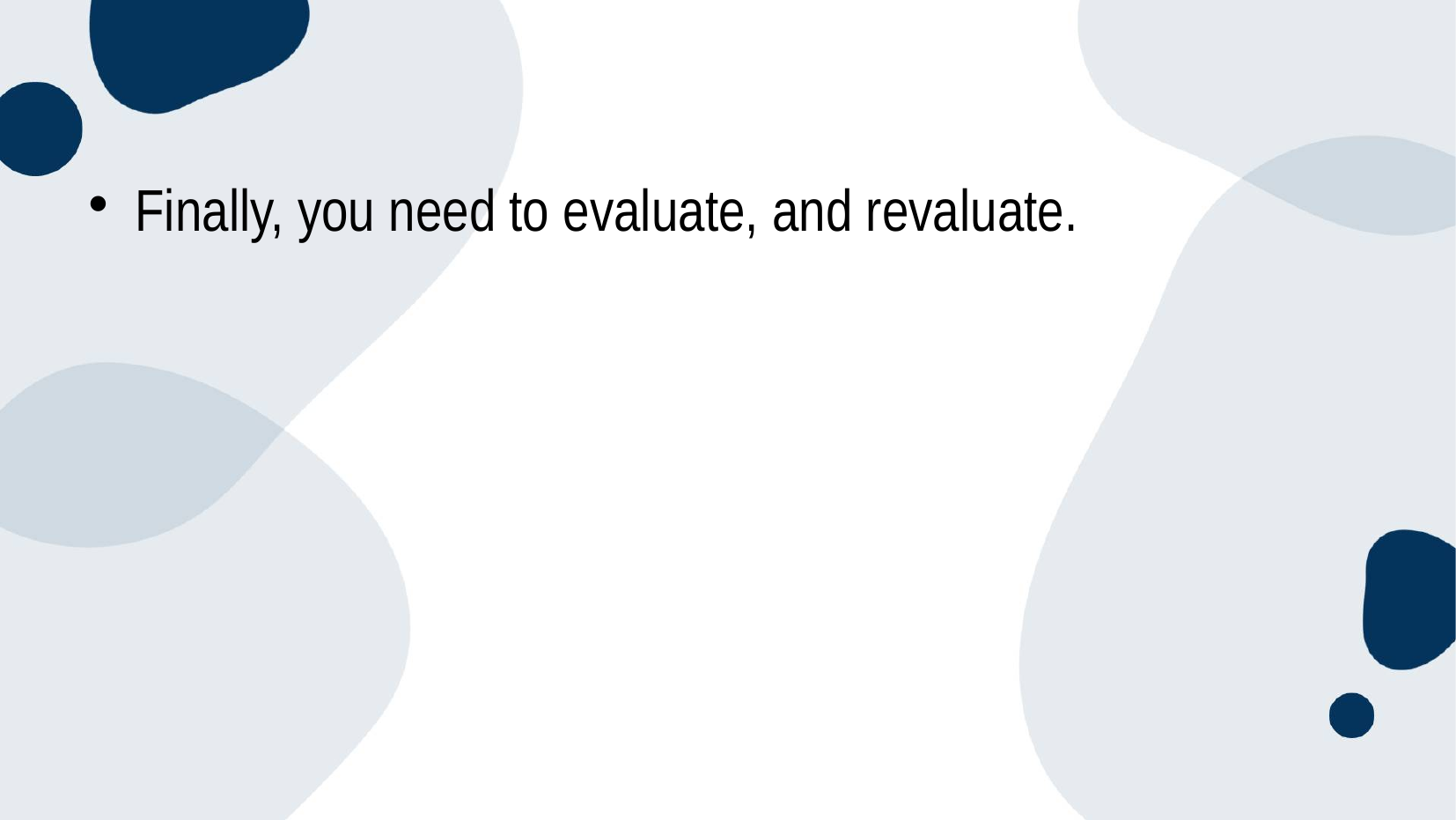

Finally, you need to evaluate, and revaluate.